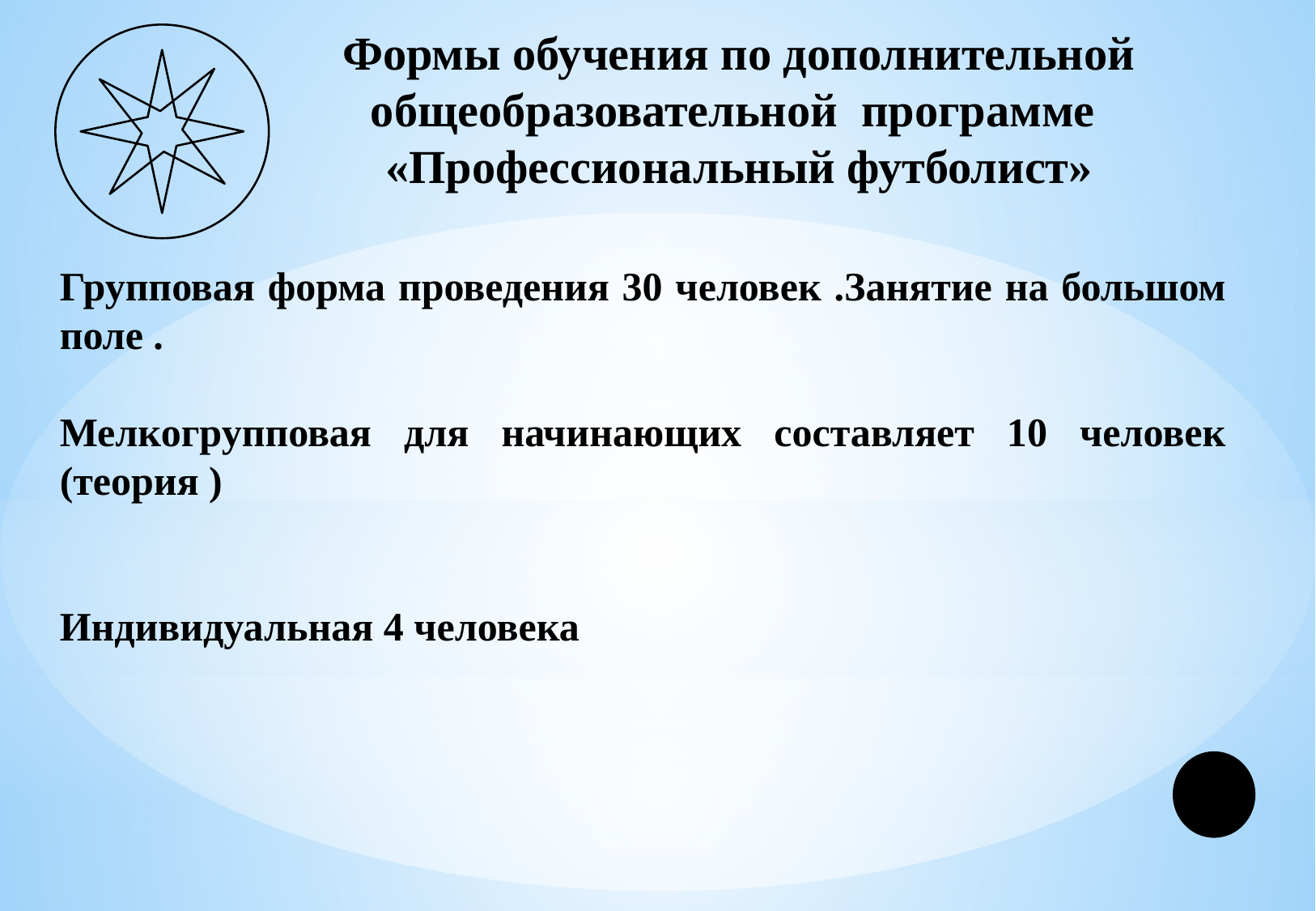

Формы обучения по дополнительной общеобразовательной  программе
«Профессиональный футболист»

Групповая форма проведения 30 человек .Занятие на большом поле .

Мелкогрупповая для начинающих составляет 10 человек (теория )

Индивидуальная 4 человека